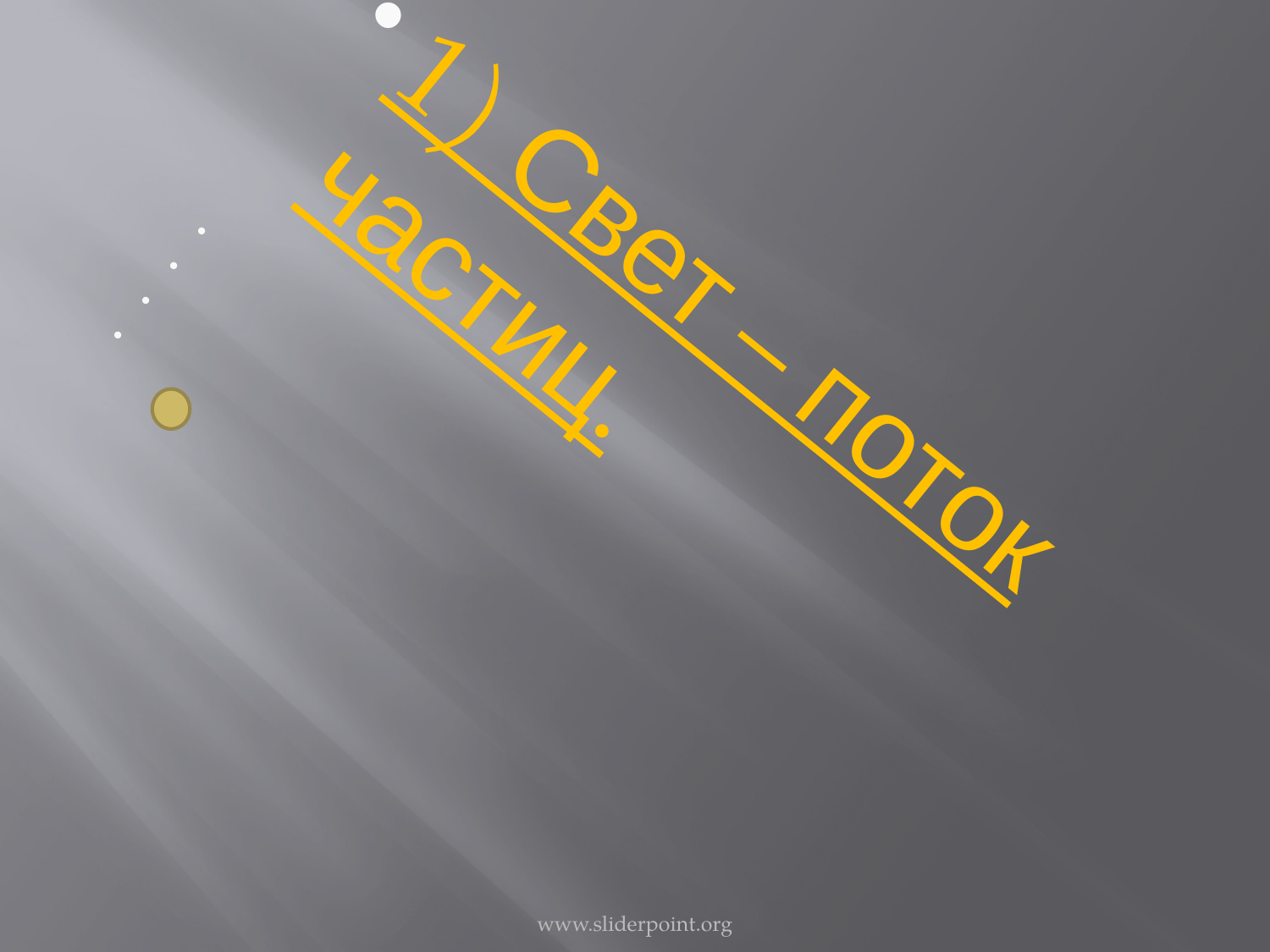

#
1) Свет – поток частиц.

www.sliderpoint.org